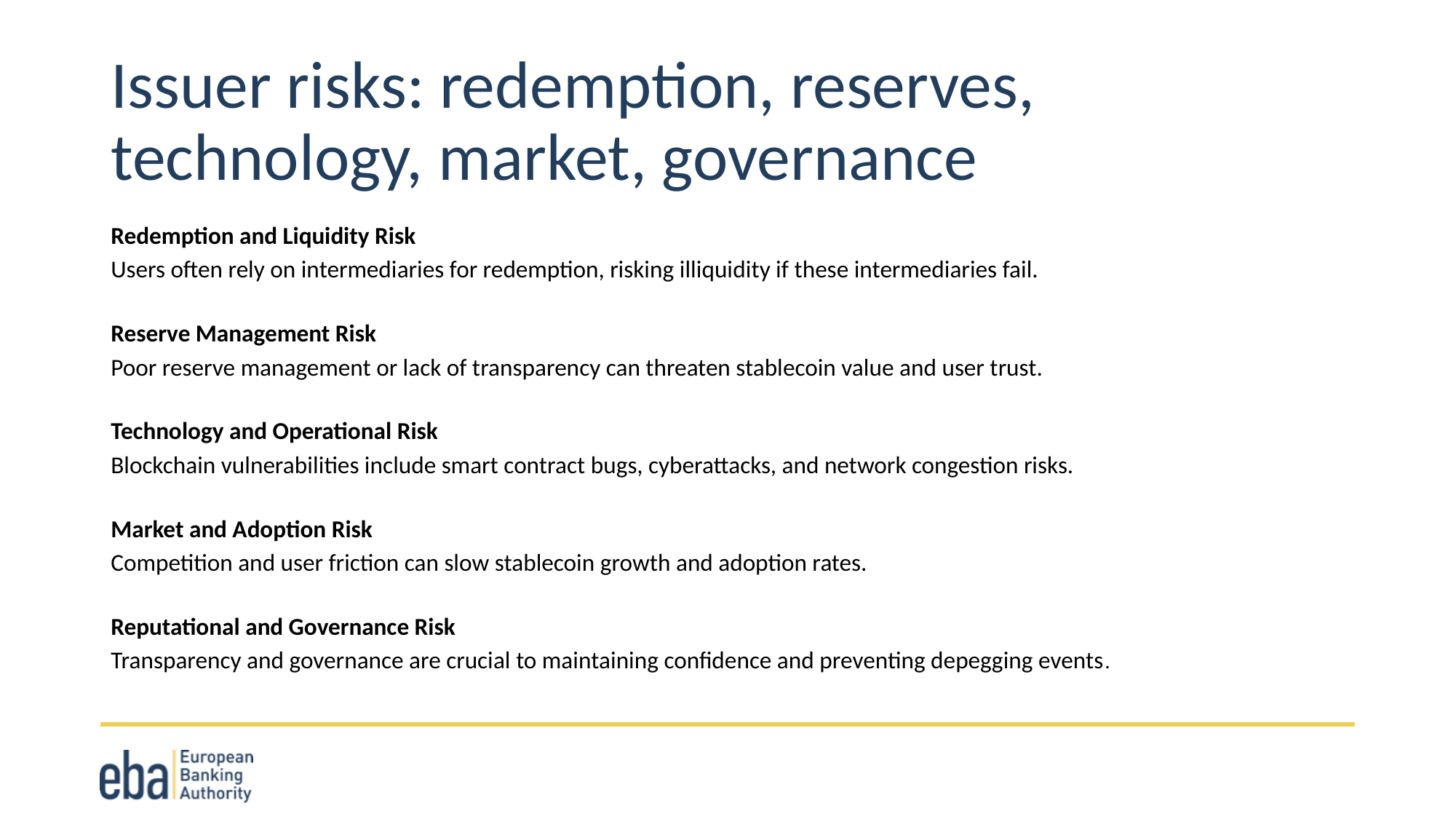

# Issuer risks: redemption, reserves, technology, market, governance
Redemption and Liquidity Risk
Users often rely on intermediaries for redemption, risking illiquidity if these intermediaries fail.
Reserve Management Risk
Poor reserve management or lack of transparency can threaten stablecoin value and user trust.
Technology and Operational Risk
Blockchain vulnerabilities include smart contract bugs, cyberattacks, and network congestion risks.
Market and Adoption Risk
Competition and user friction can slow stablecoin growth and adoption rates.
Reputational and Governance Risk
Transparency and governance are crucial to maintaining confidence and preventing depegging events.